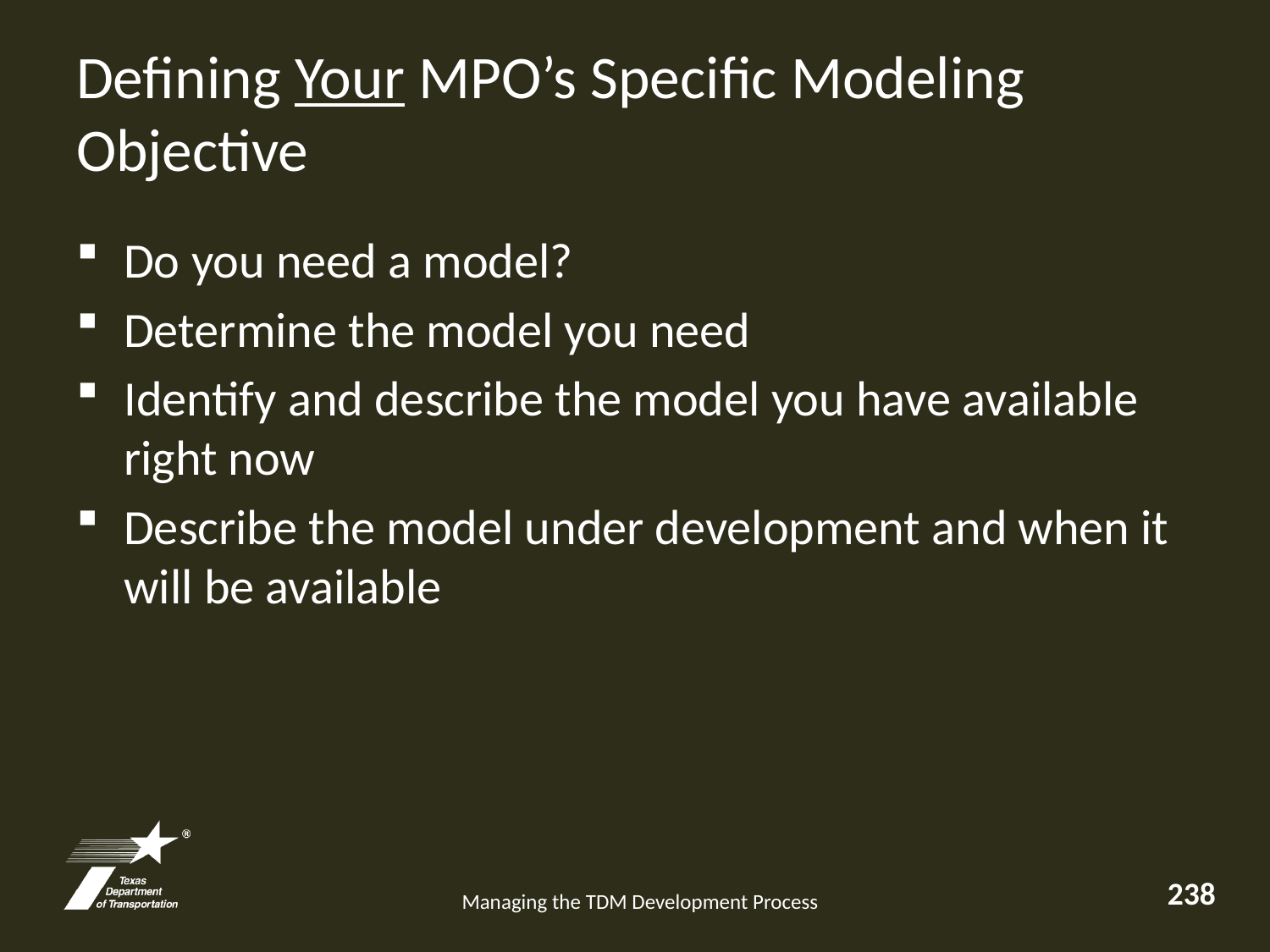

# Defining Your MPO’s Specific Modeling Objective
Do you need a model?
Determine the model you need
Identify and describe the model you have available right now
Describe the model under development and when it will be available